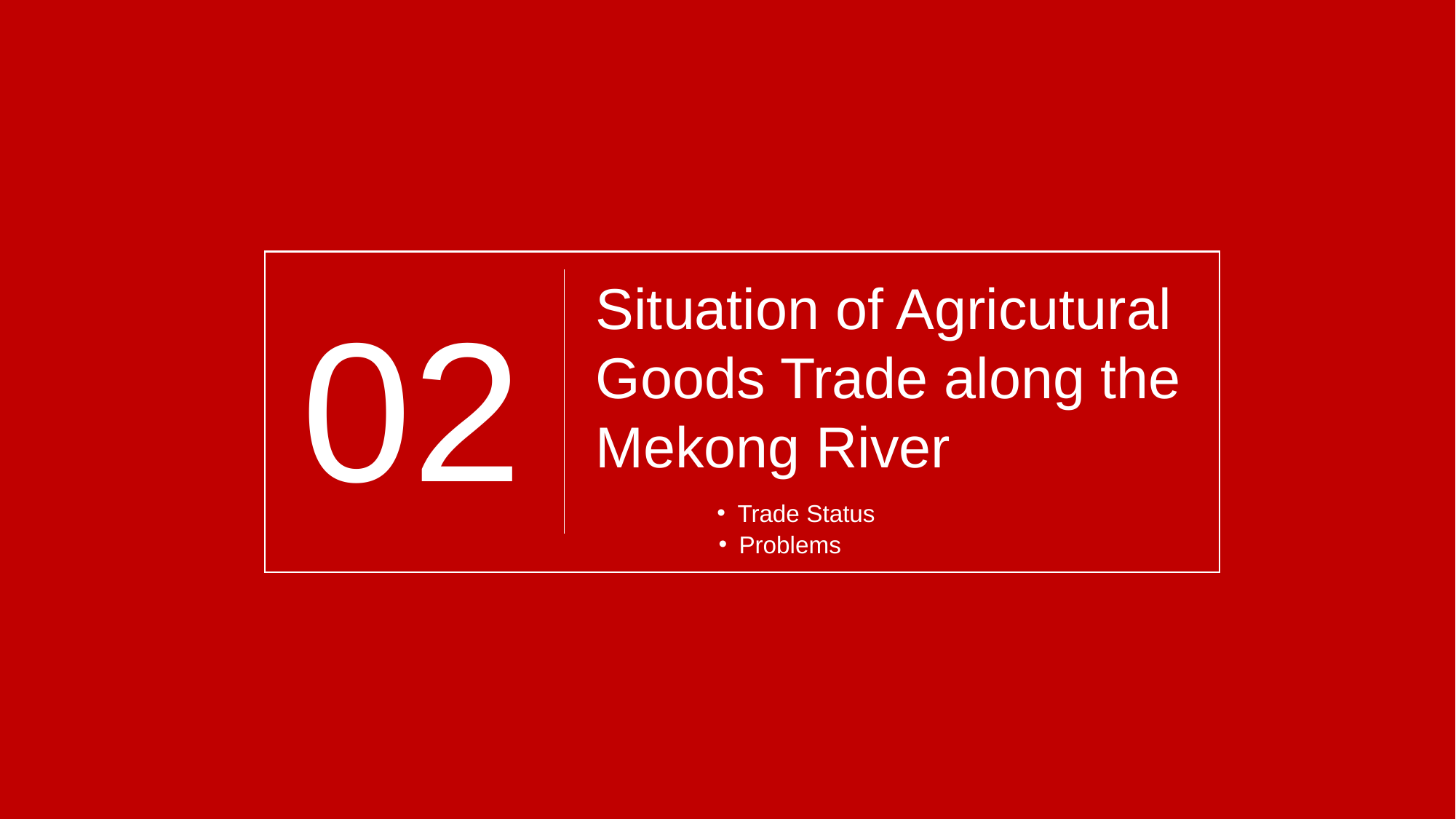

Situation of Agricutural Goods Trade along the Mekong River
02
Trade Status
Problems